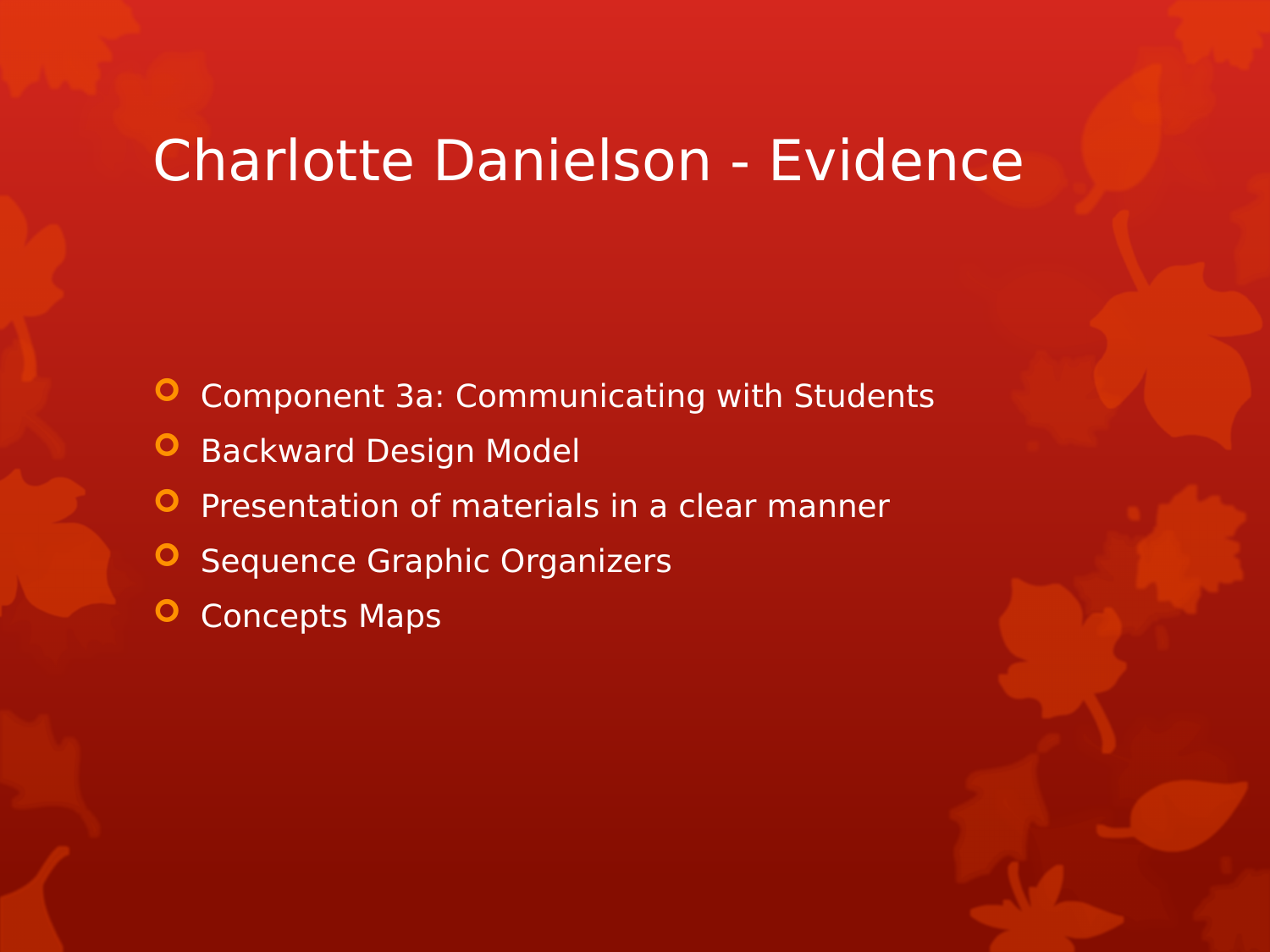

# Charlotte Danielson - Evidence
Component 3a: Communicating with Students
Backward Design Model
Presentation of materials in a clear manner
Sequence Graphic Organizers
Concepts Maps